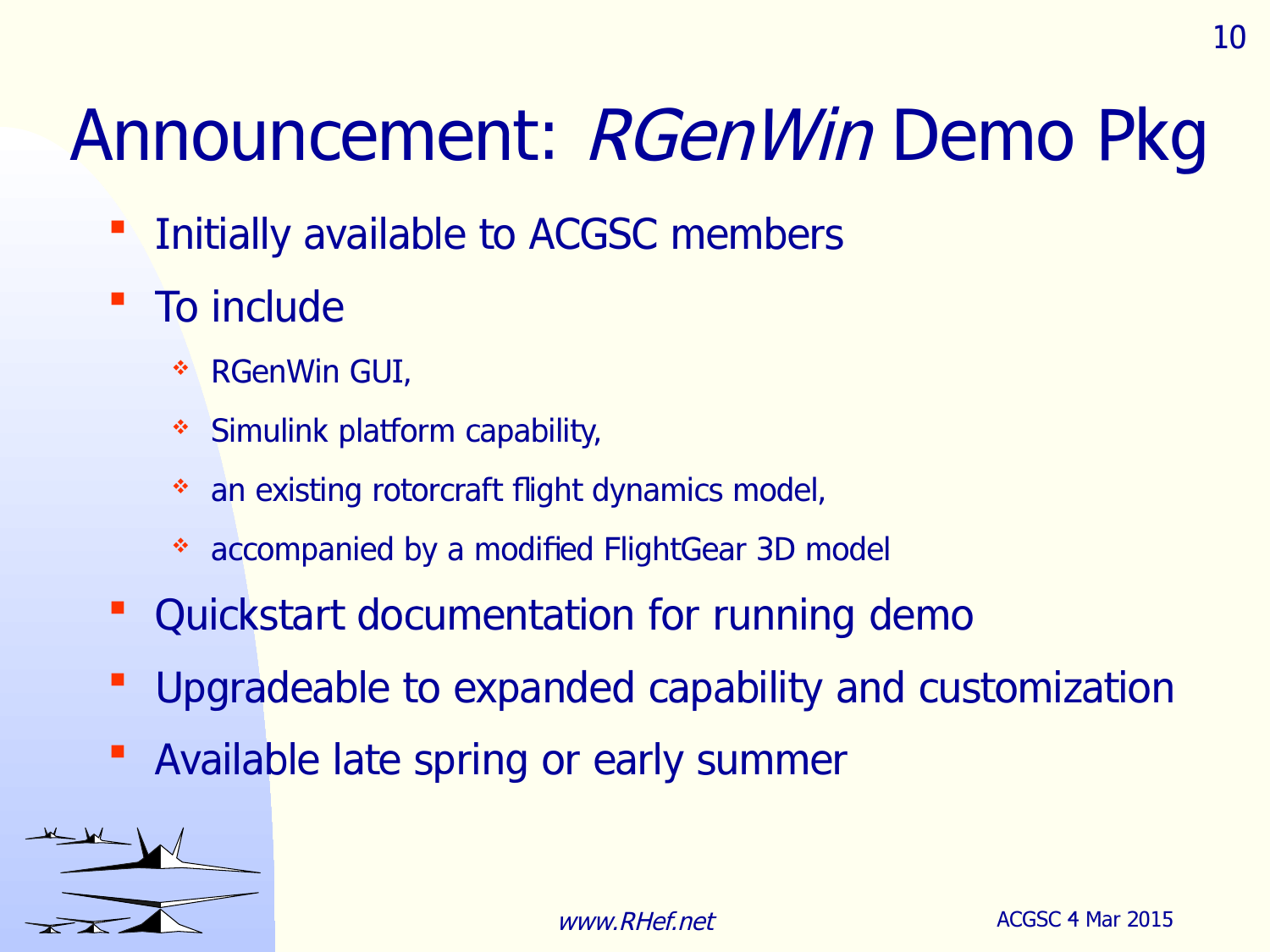

10
# Announcement: RGenWin Demo Pkg
Initially available to ACGSC members
To include
RGenWin GUI,
Simulink platform capability,
an existing rotorcraft flight dynamics model,
accompanied by a modified FlightGear 3D model
Quickstart documentation for running demo
Upgradeable to expanded capability and customization
Available late spring or early summer
www.RHef.net
ACGSC 4 Mar 2015